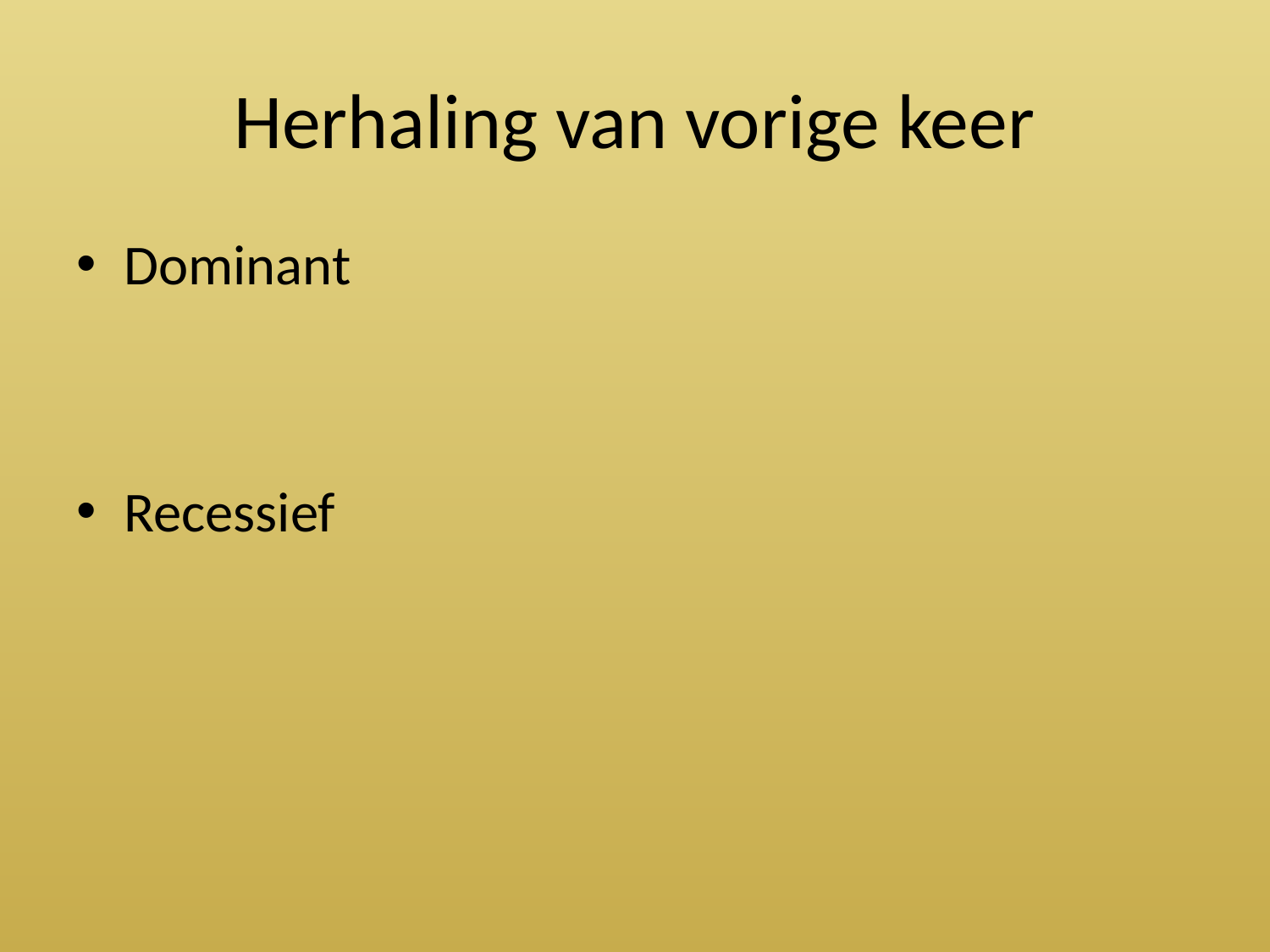

# Herhaling van vorige keer
Dominant

Recessief